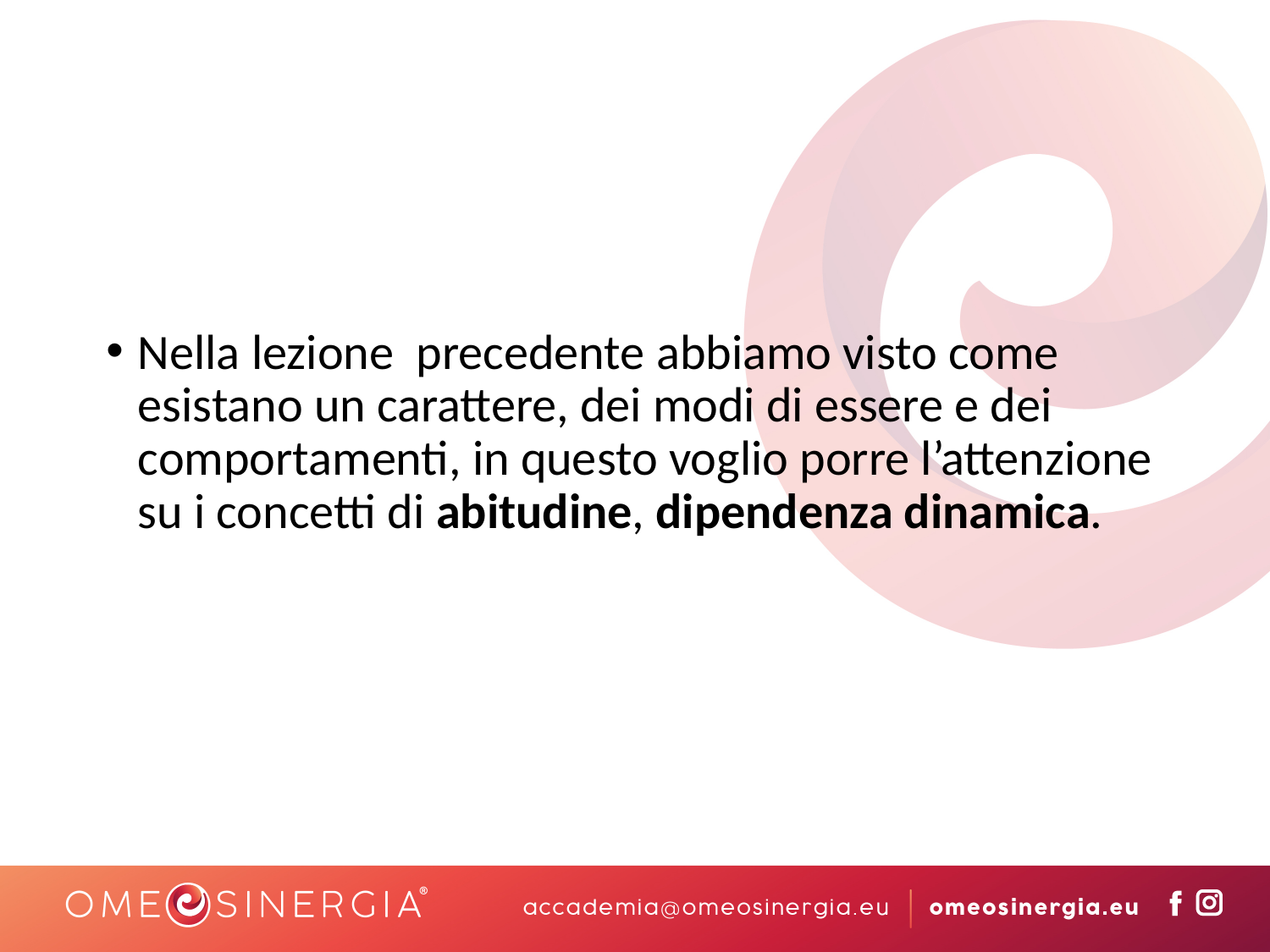

Nella lezione  precedente abbiamo visto come esistano un carattere, dei modi di essere e dei comportamenti, in questo voglio porre l’attenzione su i concetti di abitudine, dipendenza dinamica.